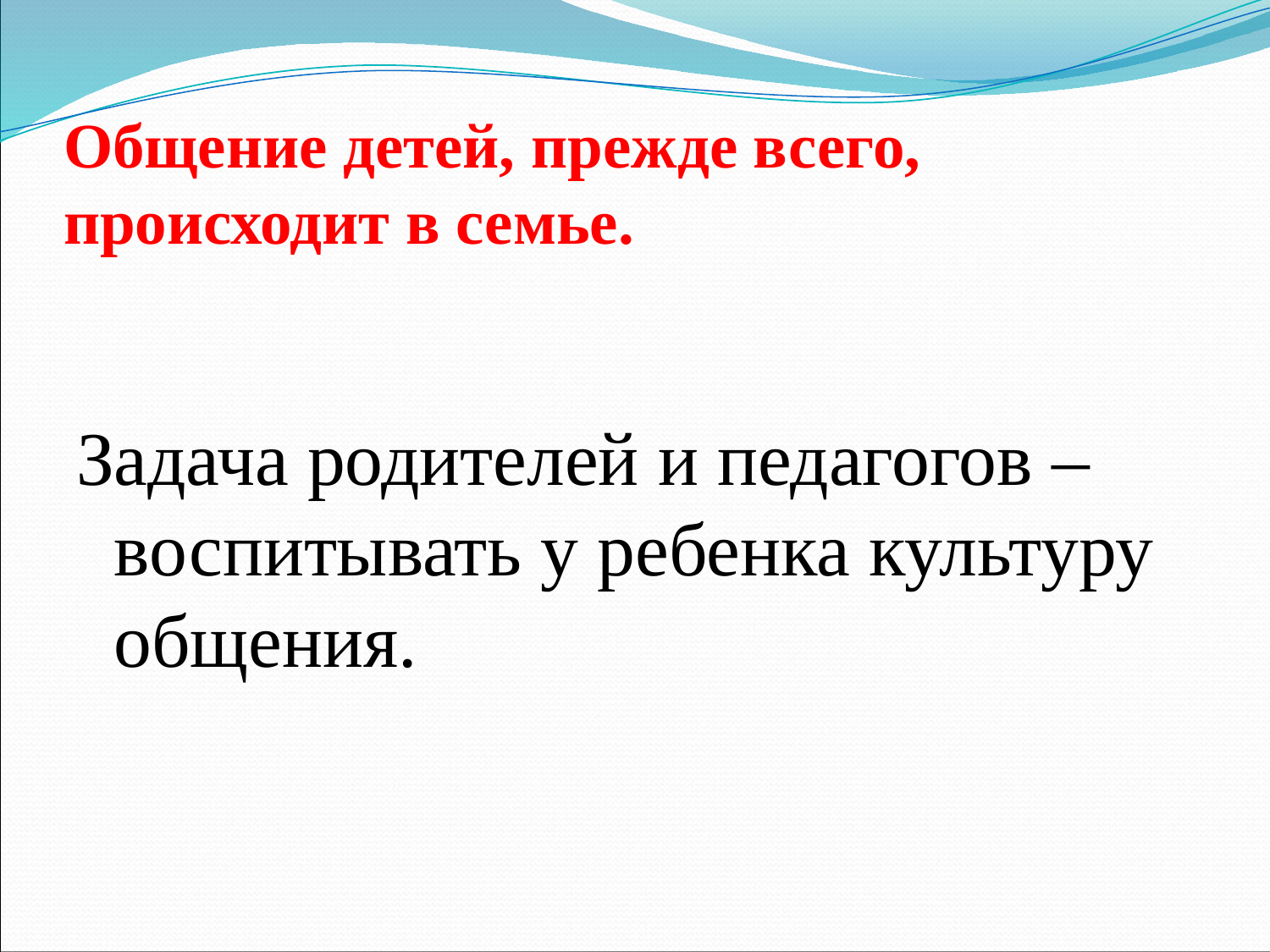

# Общение детей, прежде всего, происходит в семье.

Задача родителей и педагогов – воспитывать у ребенка культуру общения.